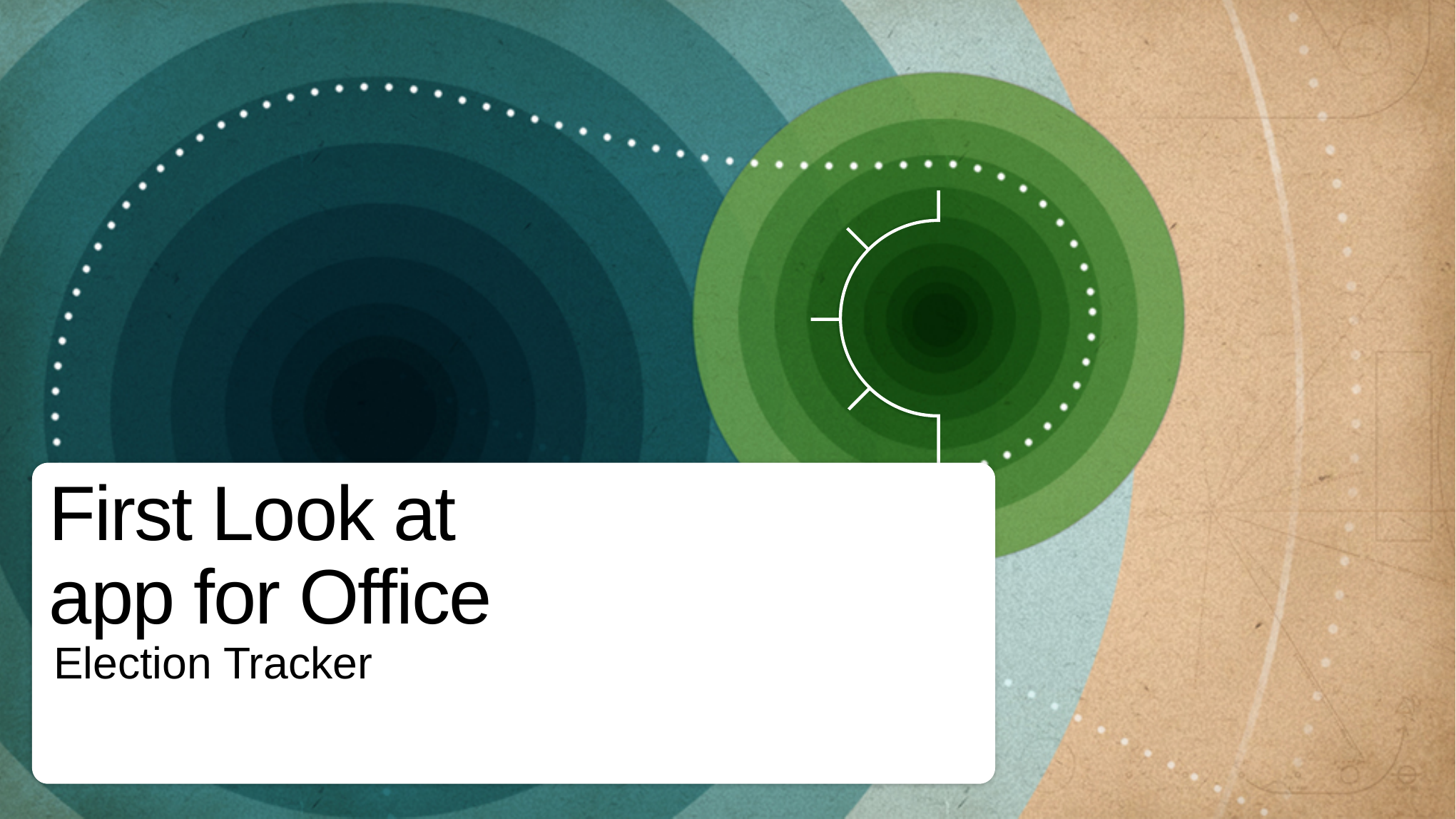

# First Look at app for Office
Election Tracker